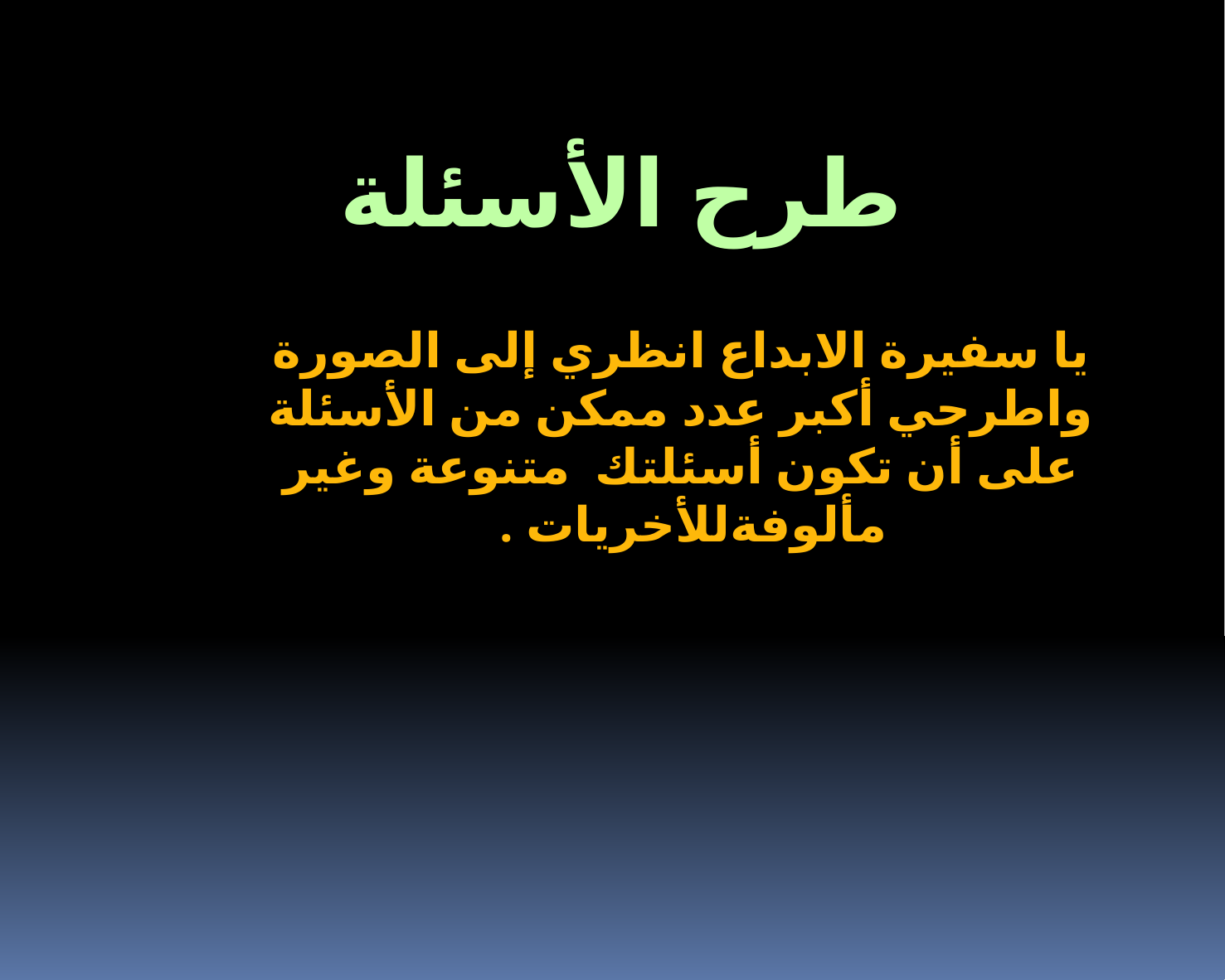

طرح الأسئلة
يا سفيرة الابداع انظري إلى الصورة واطرحي أكبر عدد ممكن من الأسئلة على أن تكون أسئلتك  متنوعة وغير مألوفةللأخريات .